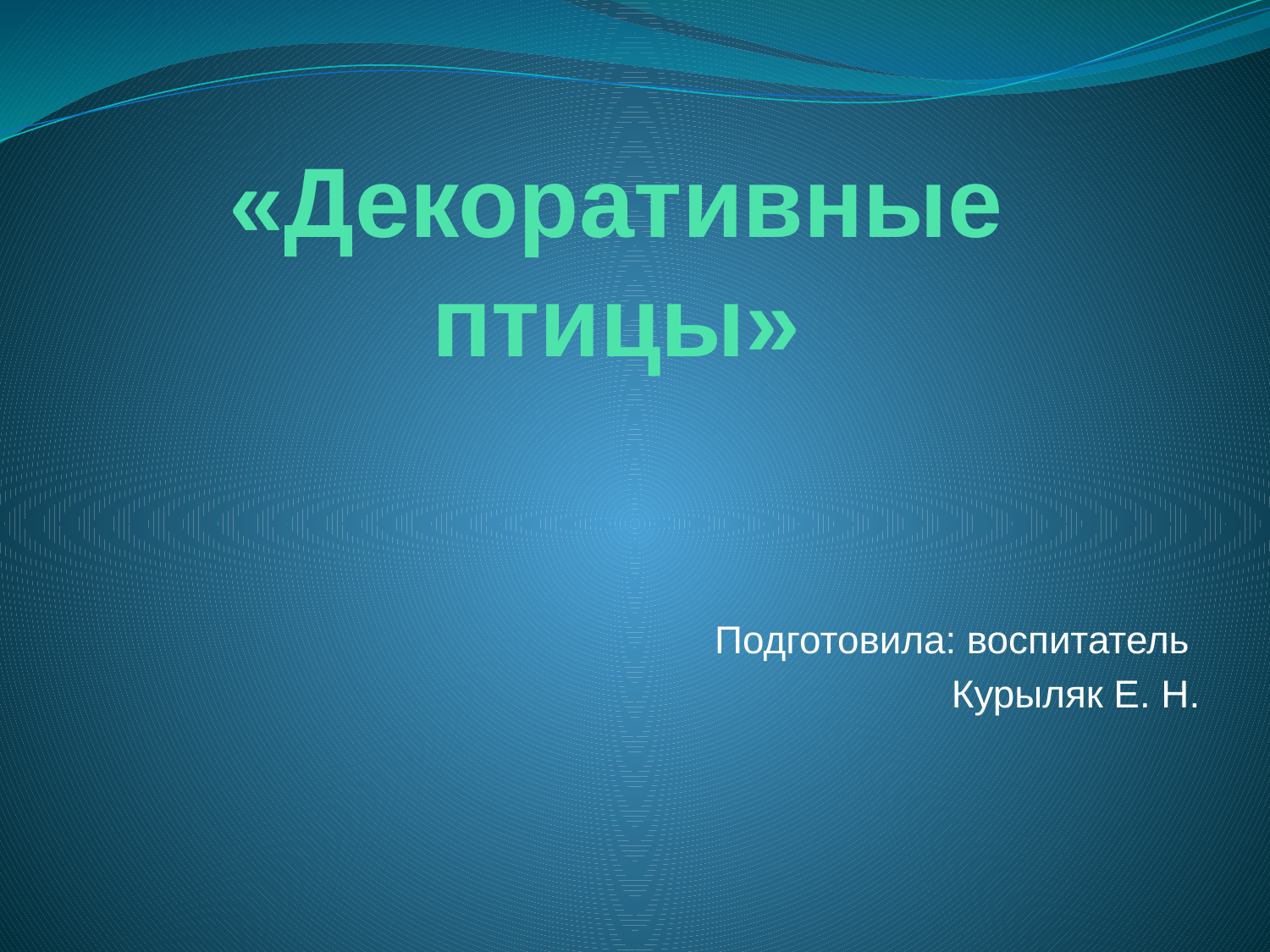

Муниципальное автономное дошкольное образовательное учреждение
детский сад № 3 города Курганинска муниципального образования
Курганинский район
«Декоративные птицы»

Подготовила: воспитатель
Курыляк Е. Н.